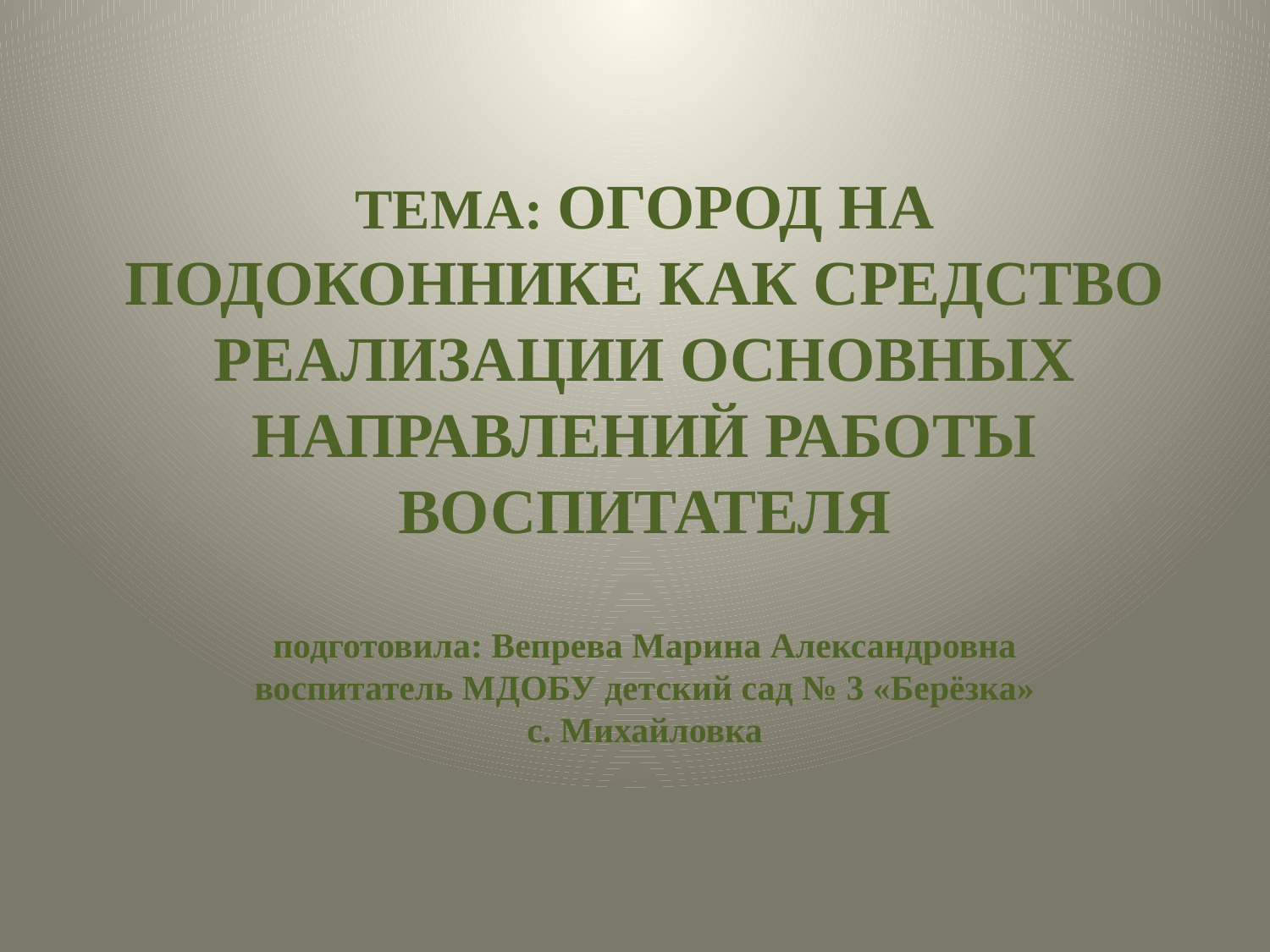

# ТЕМА: ОГОРОД НА ПОДОКОННИКЕ КАК СРЕДСТВО РЕАЛИЗАЦИИ ОСНОВНЫХ НАПРАВЛЕНИЙ РАБОТЫ ВОСПИТАТЕЛЯ подготовила: Вепрева Марина Александровна воспитатель МДОБУ детский сад № 3 «Берёзка» с. Михайловка